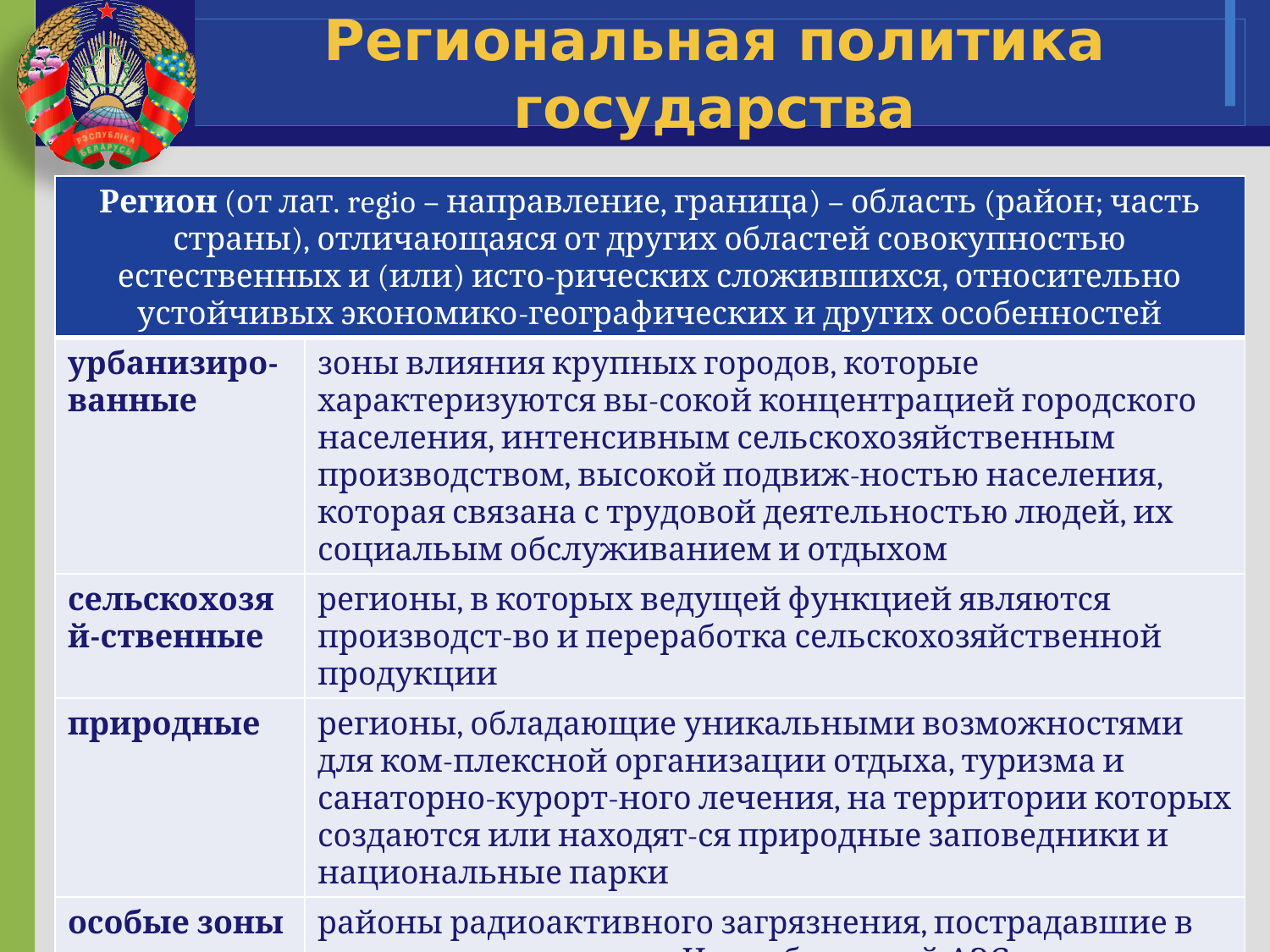

# Региональная политика государства
| Регион (от лат. regio – направление, граница) – область (район; часть страны), отличающаяся от других областей совокупностью естественных и (или) исто-рических сложившихся, относительно устойчивых экономико-географических и других особенностей |  |
| --- | --- |
| урбанизиро-ванные | зоны влияния крупных городов, которые характеризуются вы-сокой концентрацией городского населения, интенсивным сельскохозяйственным производством, высокой подвиж-ностью населения, которая связана с трудовой деятельностью людей, их социальым обслуживанием и отдыхом |
| сельскохозяй-ственные | регионы, в которых ведущей функцией являются производст-во и переработка сельскохозяйственной продукции |
| природные | регионы, обладающие уникальными возможностями для ком-плексной организации отдыха, туризма и санаторно-курорт-ного лечения, на территории которых создаются или находят-ся природные заповедники и национальные парки |
| особые зоны | районы радиоактивного загрязнения, пострадавшие в резуль-тате аварии на Чернобыльской АЭС |